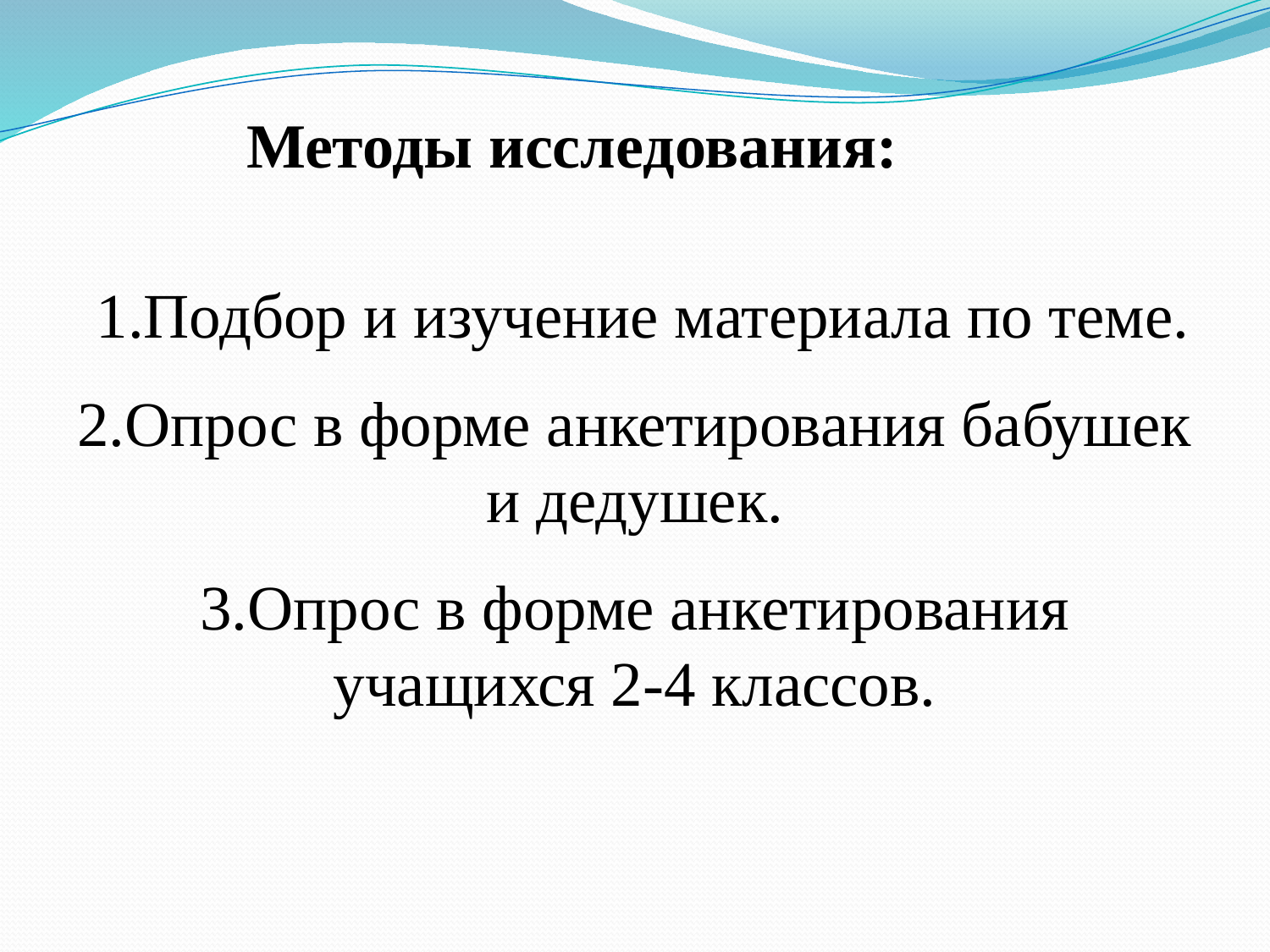

# Методы исследования:
 1.Подбор и изучение материала по теме.
2.Опрос в форме анкетирования бабушек и дедушек.
3.Опрос в форме анкетирования учащихся 2-4 классов.